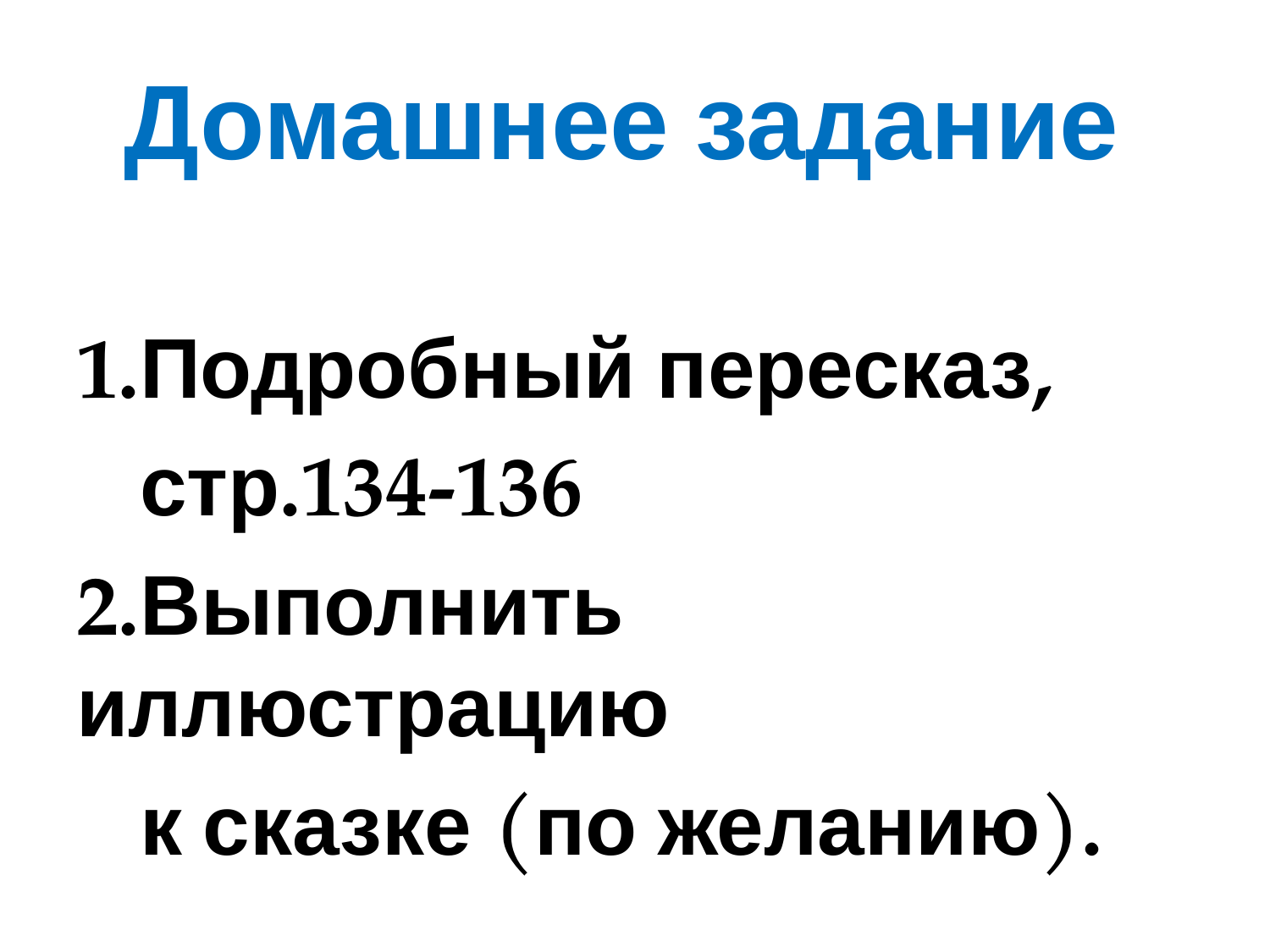

# Домашнее задание

1.Подробный пересказ,
   стр.134-136
2.Выполнить иллюстрацию
   к сказке (по желанию).